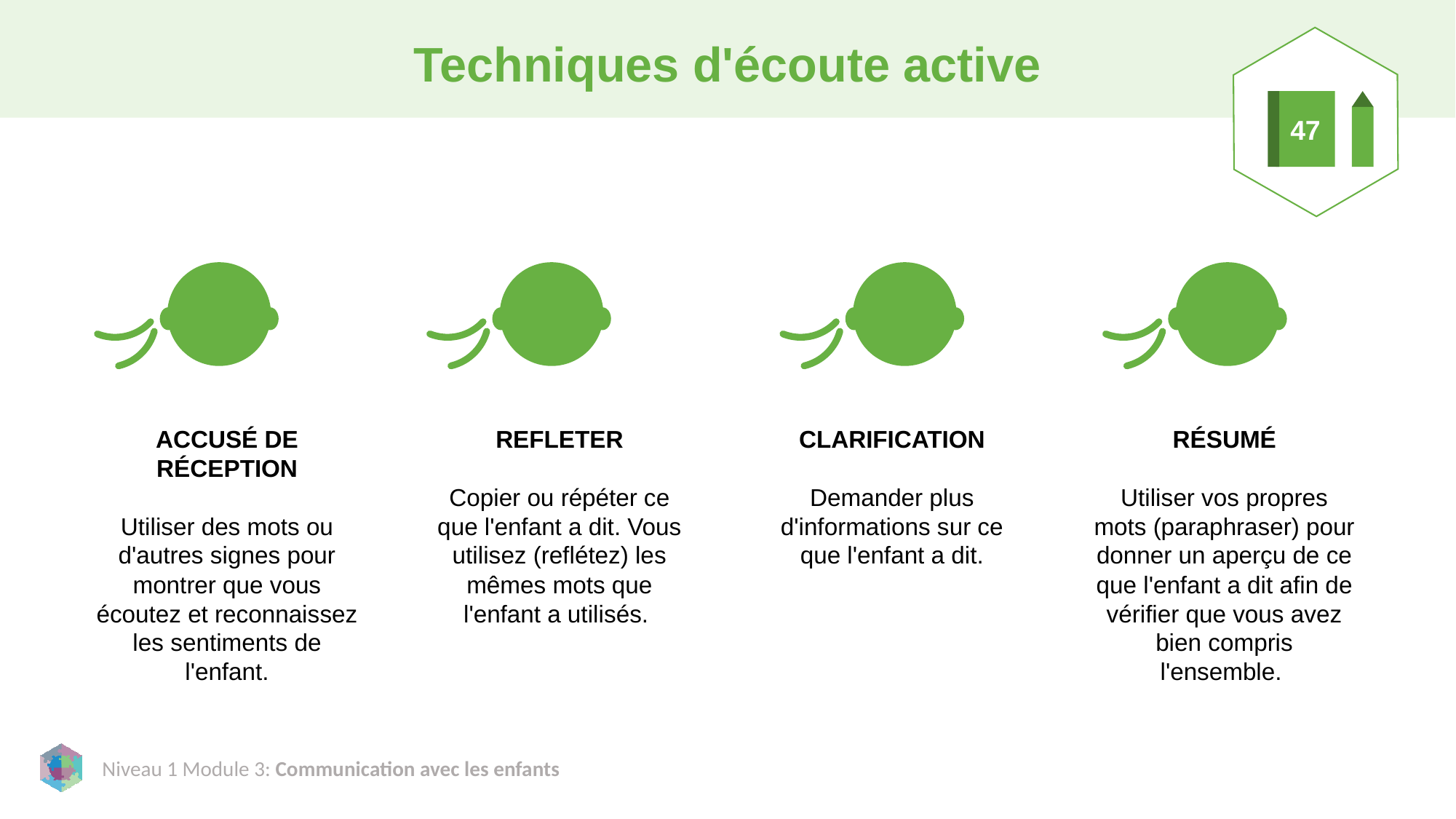

# Techniques d'écoute active

47

ACCUSÉ DE RÉCEPTION

Utiliser des mots ou d'autres signes pour montrer que vous écoutez et reconnaissez les sentiments de l'enfant.
REFLETER

Copier ou répéter ce que l'enfant a dit. Vous utilisez (reflétez) les mêmes mots que l'enfant a utilisés.
CLARIFICATION

Demander plus d'informations sur ce que l'enfant a dit.
RÉSUMÉ

Utiliser vos propres mots (paraphraser) pour donner un aperçu de ce que l'enfant a dit afin de vérifier que vous avez bien compris l'ensemble.